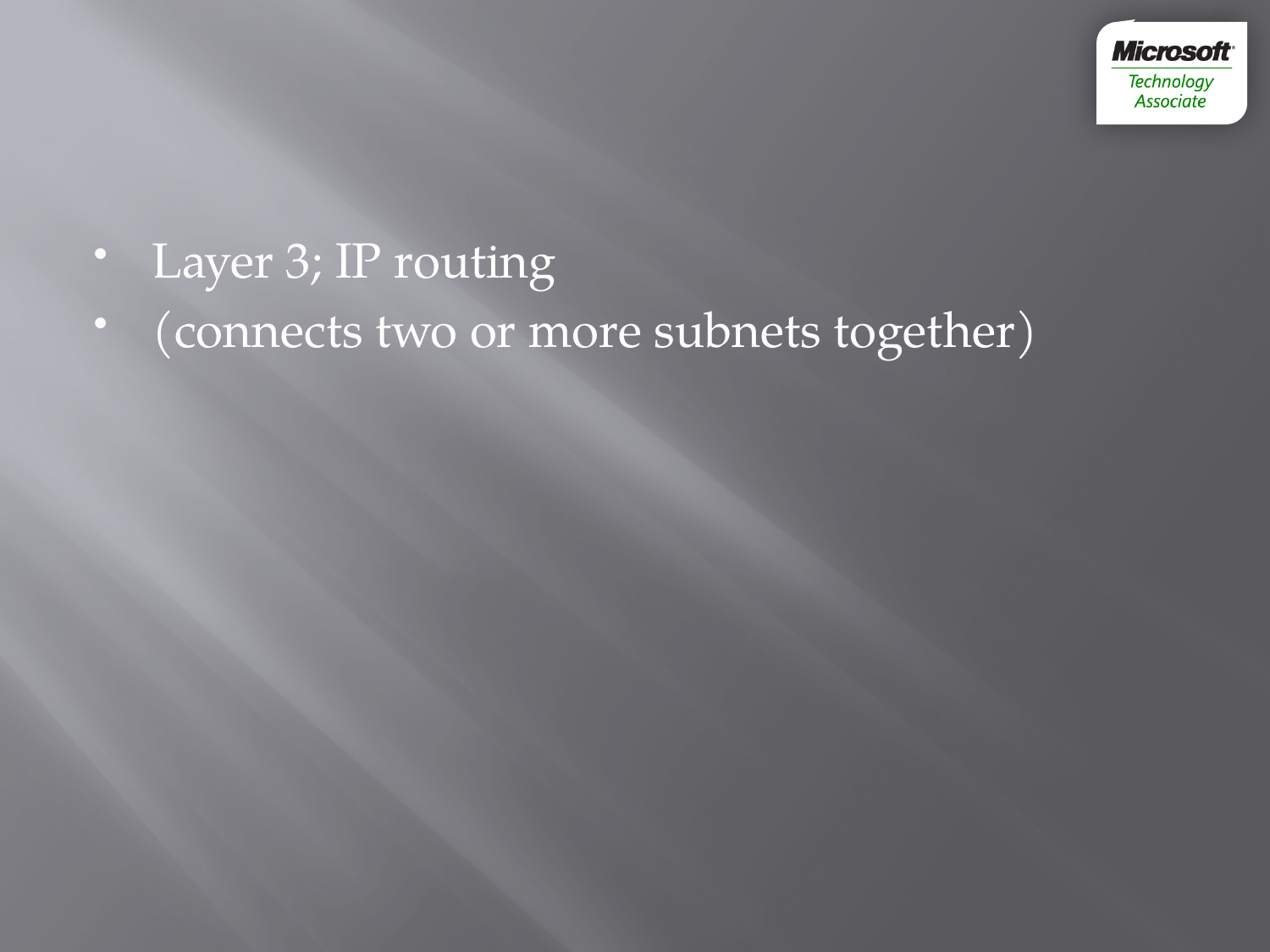

#
Layer 3; IP routing
(connects two or more subnets together)